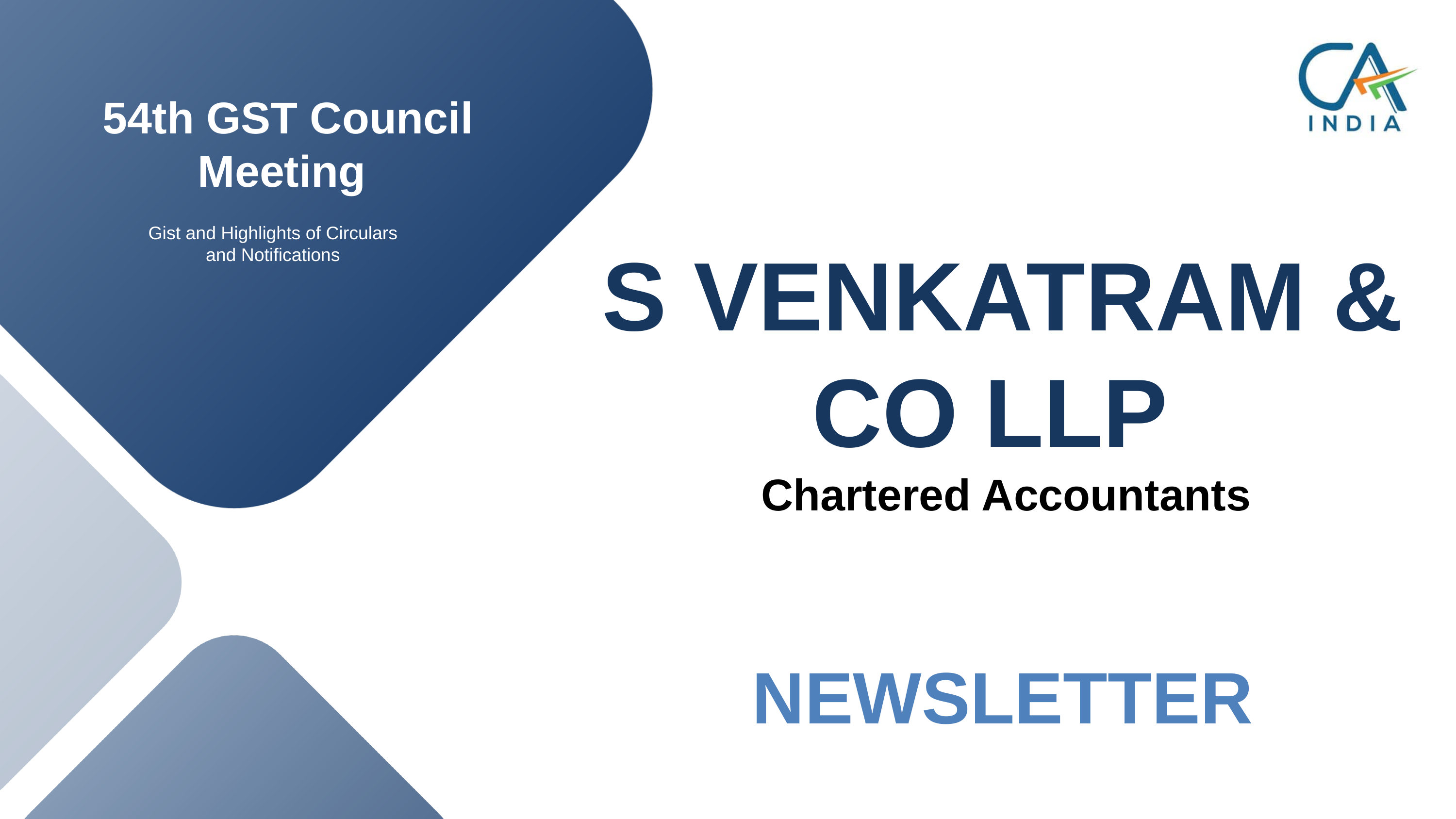

54th GST Council Meeting

Gist and Highlights of Circulars and Notifications
S VENKATRAM & CO LLP
 Chartered Accountants

NEWSLETTER